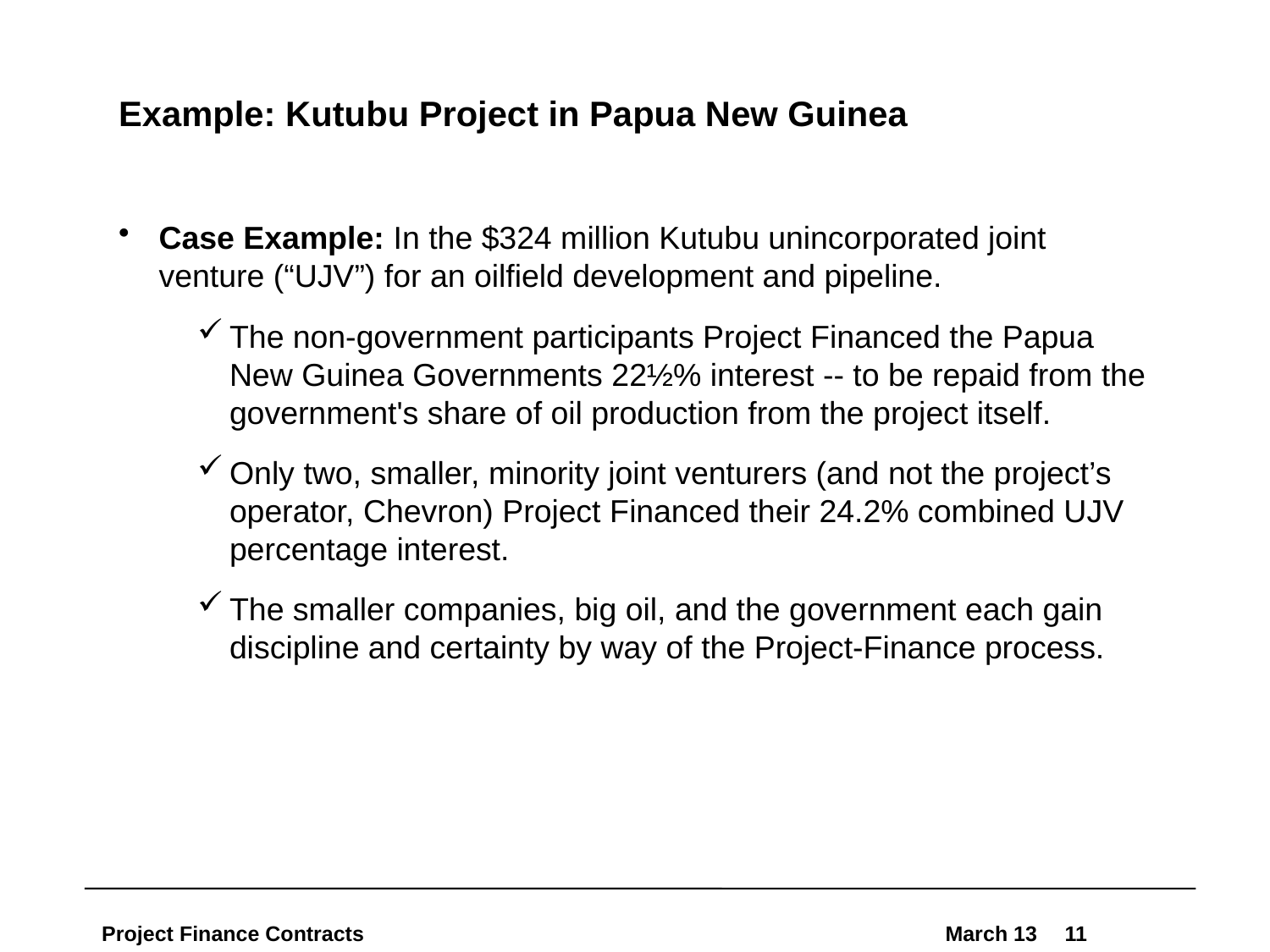

# Example: Kutubu Project in Papua New Guinea
Case Example: In the $324 million Kutubu unincorporated joint venture (“UJV”) for an oilfield development and pipeline.
The non-government participants Project Financed the Papua New Guinea Governments 22½% interest -- to be repaid from the government's share of oil production from the project itself.
Only two, smaller, minority joint venturers (and not the project’s operator, Chevron) Project Financed their 24.2% combined UJV percentage interest.
The smaller companies, big oil, and the government each gain discipline and certainty by way of the Project-Finance process.